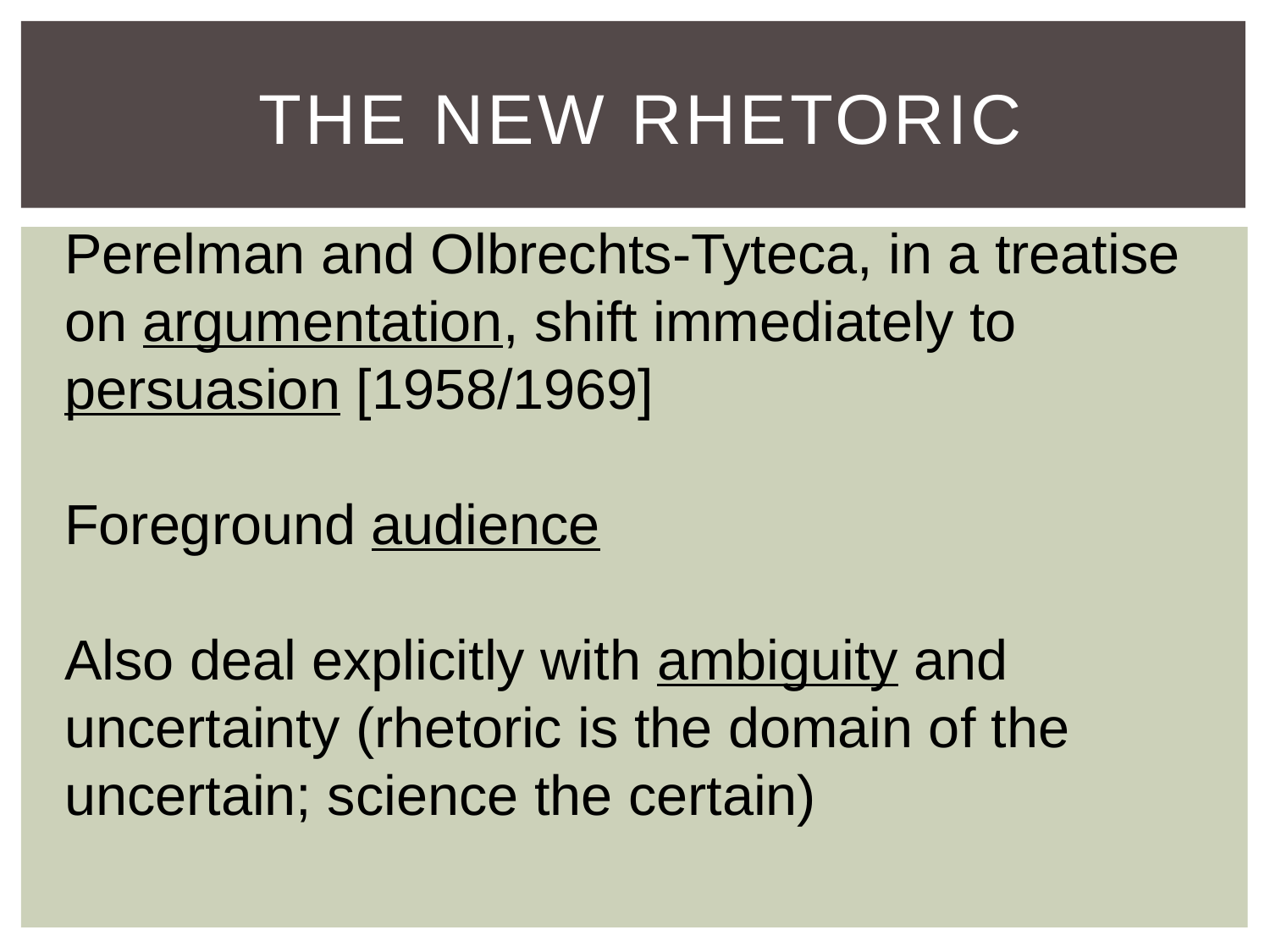

# The New Rhetoric
Perelman and Olbrechts-Tyteca, in a treatise on argumentation, shift immediately to persuasion [1958/1969]

Foreground audience

Also deal explicitly with ambiguity and uncertainty (rhetoric is the domain of the uncertain; science the certain)